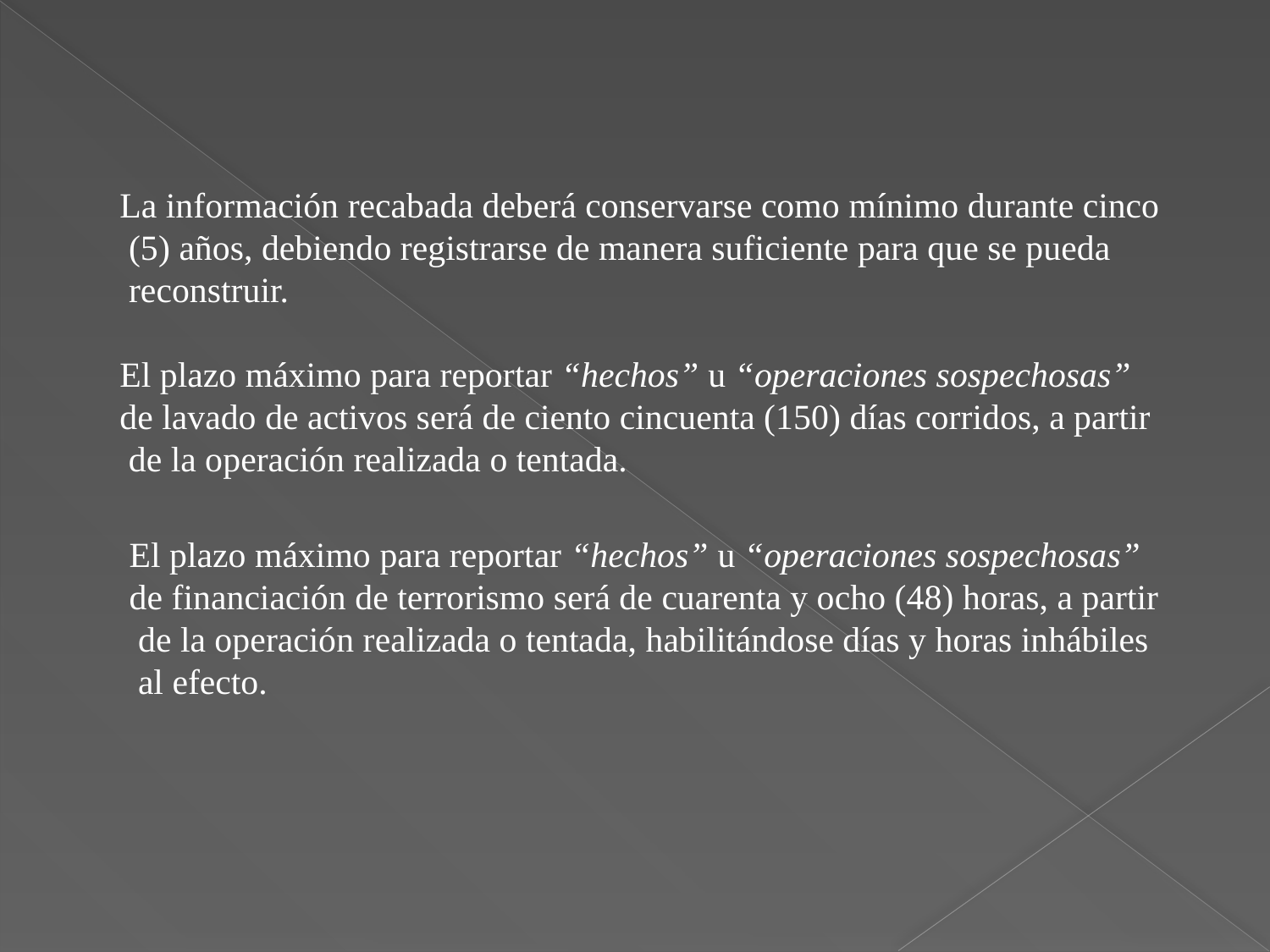

La información recabada deberá conservarse como mínimo durante cinco
 (5) años, debiendo registrarse de manera suficiente para que se pueda
 reconstruir.

El plazo máximo para reportar “hechos” u “operaciones sospechosas”
de lavado de activos será de ciento cincuenta (150) días corridos, a partir
 de la operación realizada o tentada.

El plazo máximo para reportar “hechos” u “operaciones sospechosas”
de financiación de terrorismo será de cuarenta y ocho (48) horas, a partir
 de la operación realizada o tentada, habilitándose días y horas inhábiles
 al efecto.